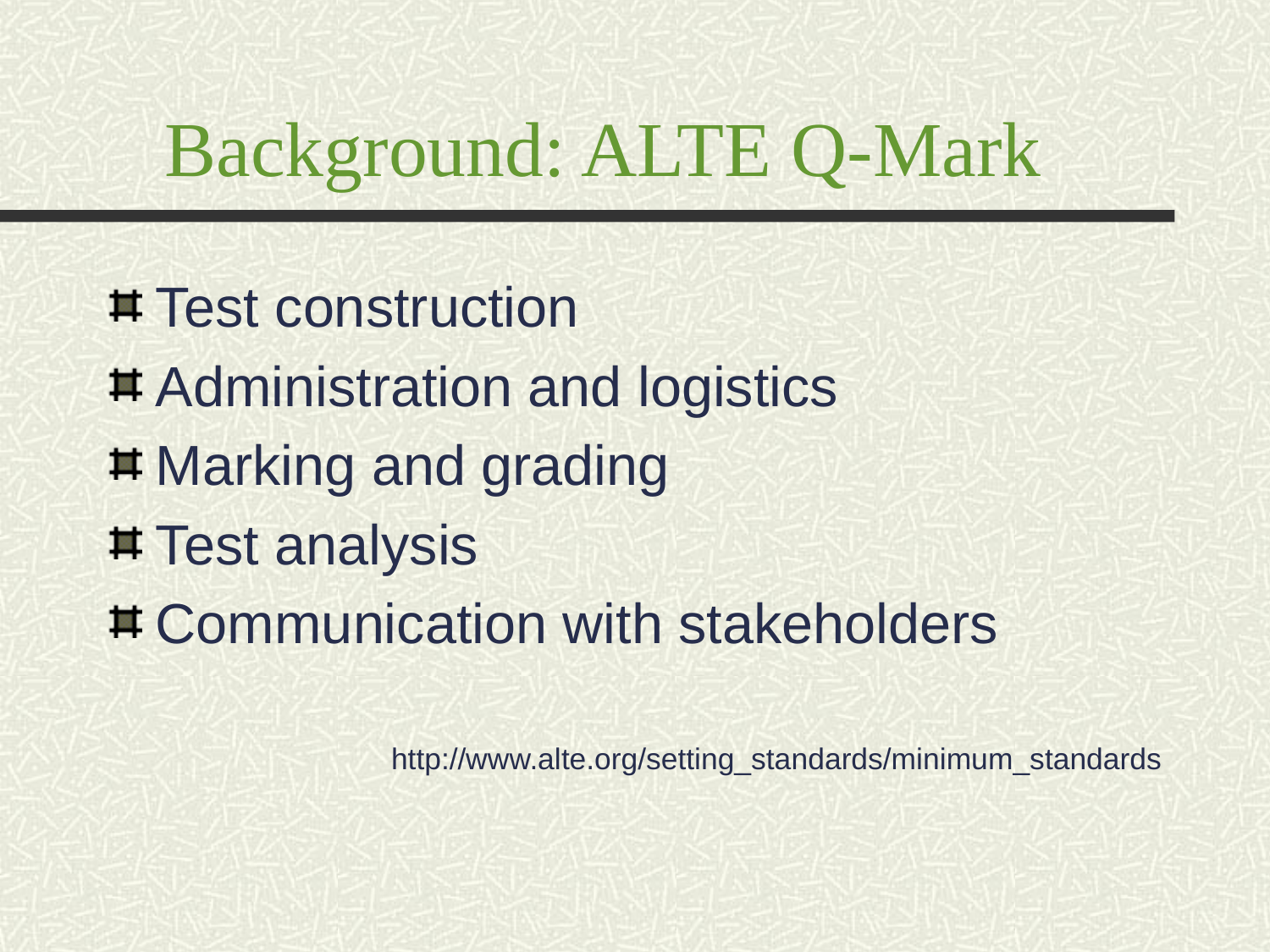

# Background: ALTE Q-Mark
Test construction
Administration and logistics
Marking and grading
Test analysis
Communication with stakeholders

http://www.alte.org/setting_standards/minimum_standards